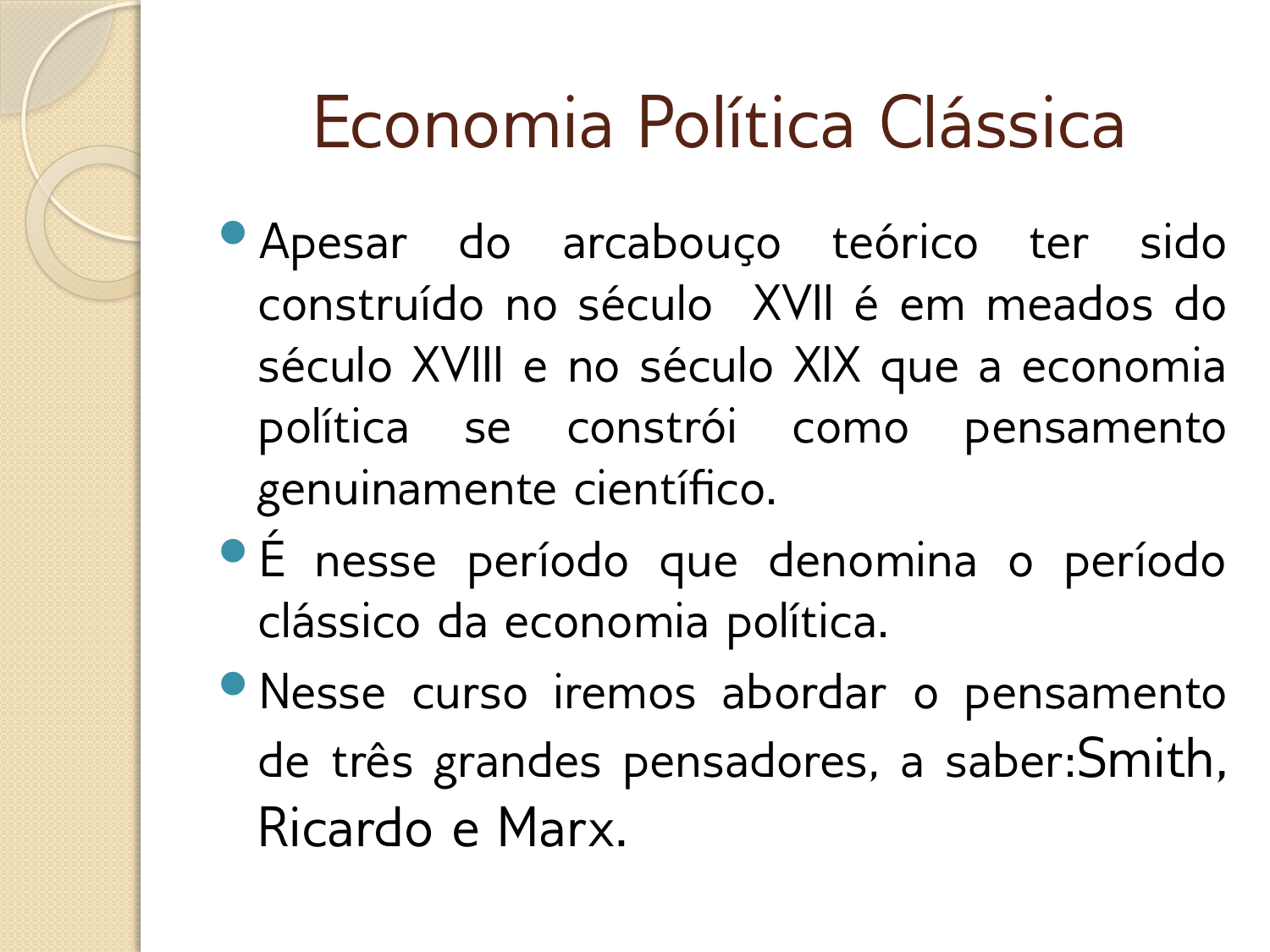

# Economia Política Clássica
Apesar do arcabouço teórico ter sido construído no século  XVII é em meados do século XVIII e no século XIX que a economia política se constrói como pensamento genuinamente científico.
É nesse período que denomina o período clássico da economia política.
Nesse curso iremos abordar o pensamento de três grandes pensadores, a saber:Smith, Ricardo e Marx.